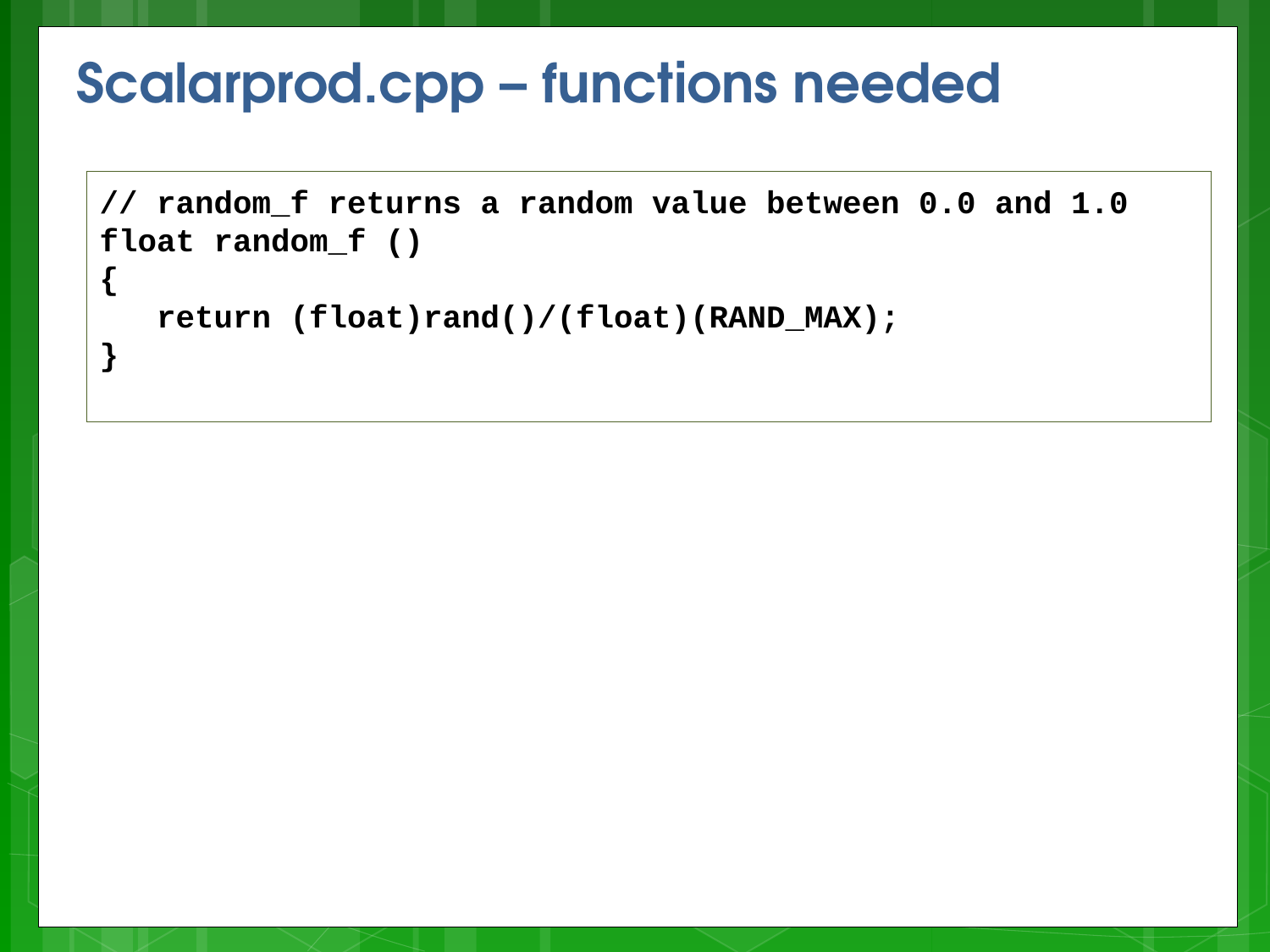

# Scalarprod.cpp – functions needed
// random_f returns a random value between 0.0 and 1.0
float random_f ()
{
   return (float)rand()/(float)(RAND_MAX);
}